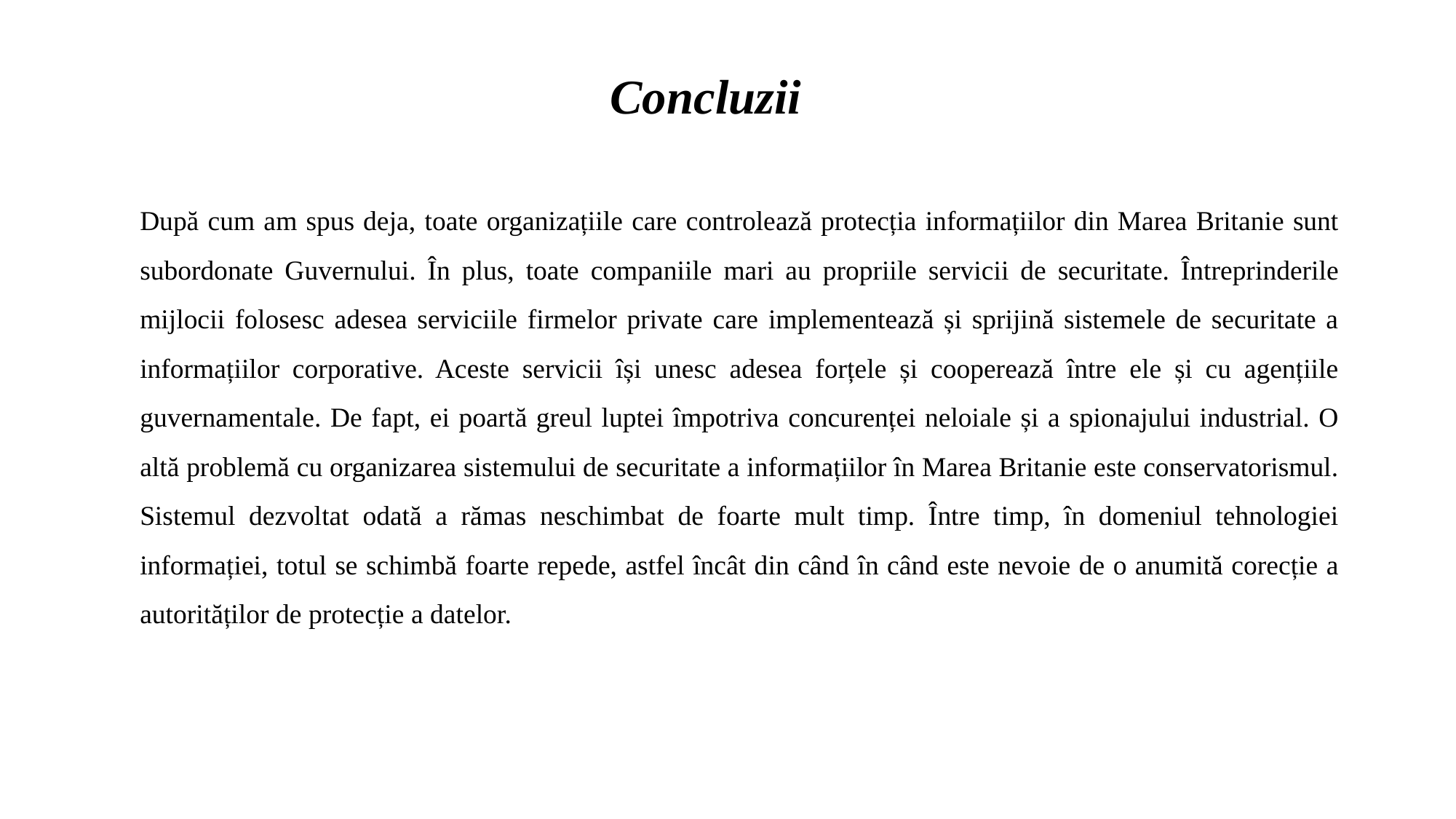

Concluzii
După cum am spus deja, toate organizațiile care controlează protecția informațiilor din Marea Britanie sunt subordonate Guvernului. În plus, toate companiile mari au propriile servicii de securitate. Întreprinderile mijlocii folosesc adesea serviciile firmelor private care implementează și sprijină sistemele de securitate a informațiilor corporative. Aceste servicii își unesc adesea forțele și cooperează între ele și cu agențiile guvernamentale. De fapt, ei poartă greul luptei împotriva concurenței neloiale și a spionajului industrial. O altă problemă cu organizarea sistemului de securitate a informațiilor în Marea Britanie este conservatorismul. Sistemul dezvoltat odată a rămas neschimbat de foarte mult timp. Între timp, în domeniul tehnologiei informației, totul se schimbă foarte repede, astfel încât din când în când este nevoie de o anumită corecție a autorităților de protecție a datelor.